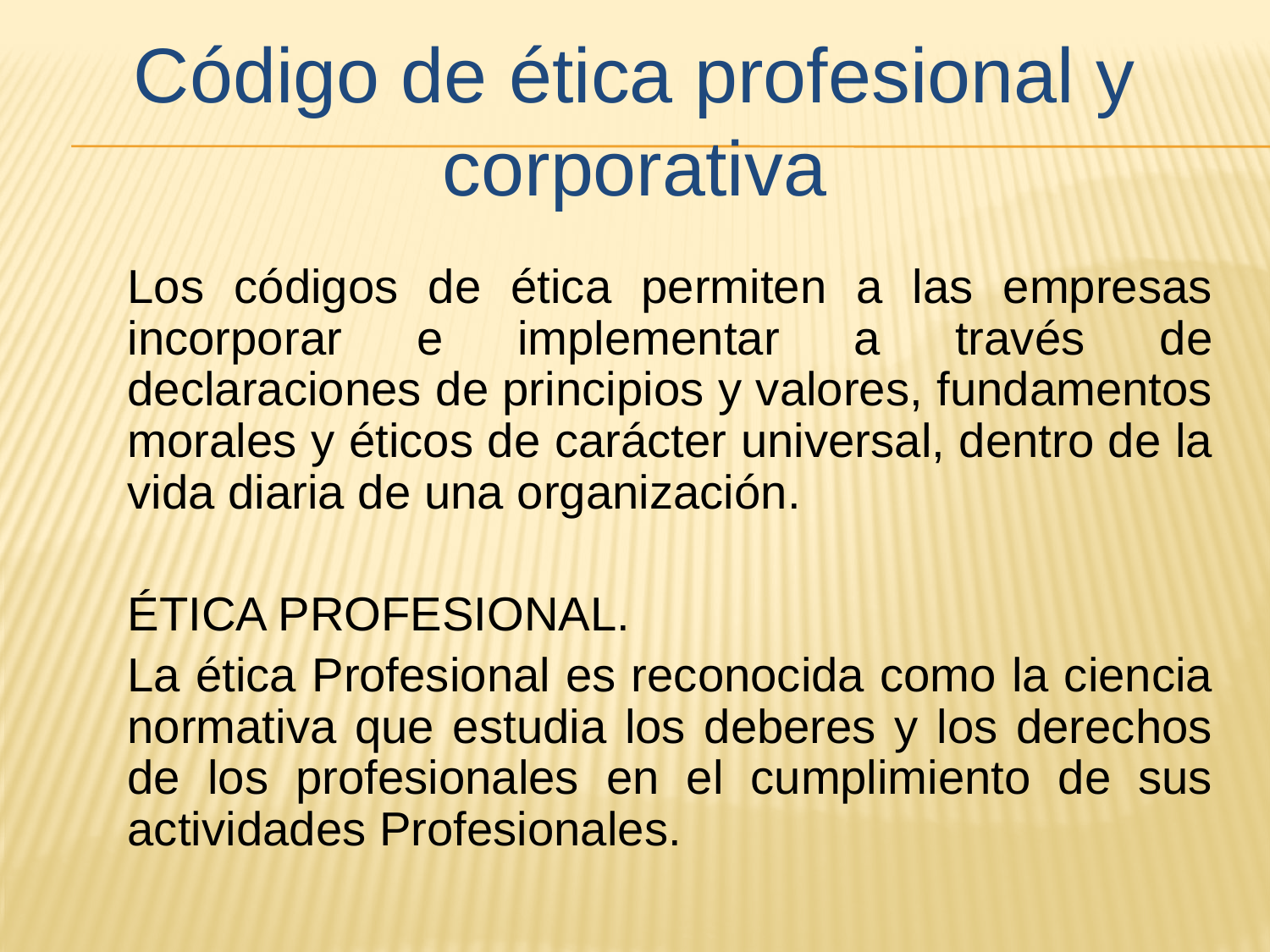

Código de ética profesional y corporativa
Los códigos de ética permiten a las empresas incorporar e implementar a través de declaraciones de principios y valores, fundamentos morales y éticos de carácter universal, dentro de la vida diaria de una organización.

ÉTICA PROFESIONAL.
La ética Profesional es reconocida como la ciencia normativa que estudia los deberes y los derechos de los profesionales en el cumplimiento de sus actividades Profesionales.